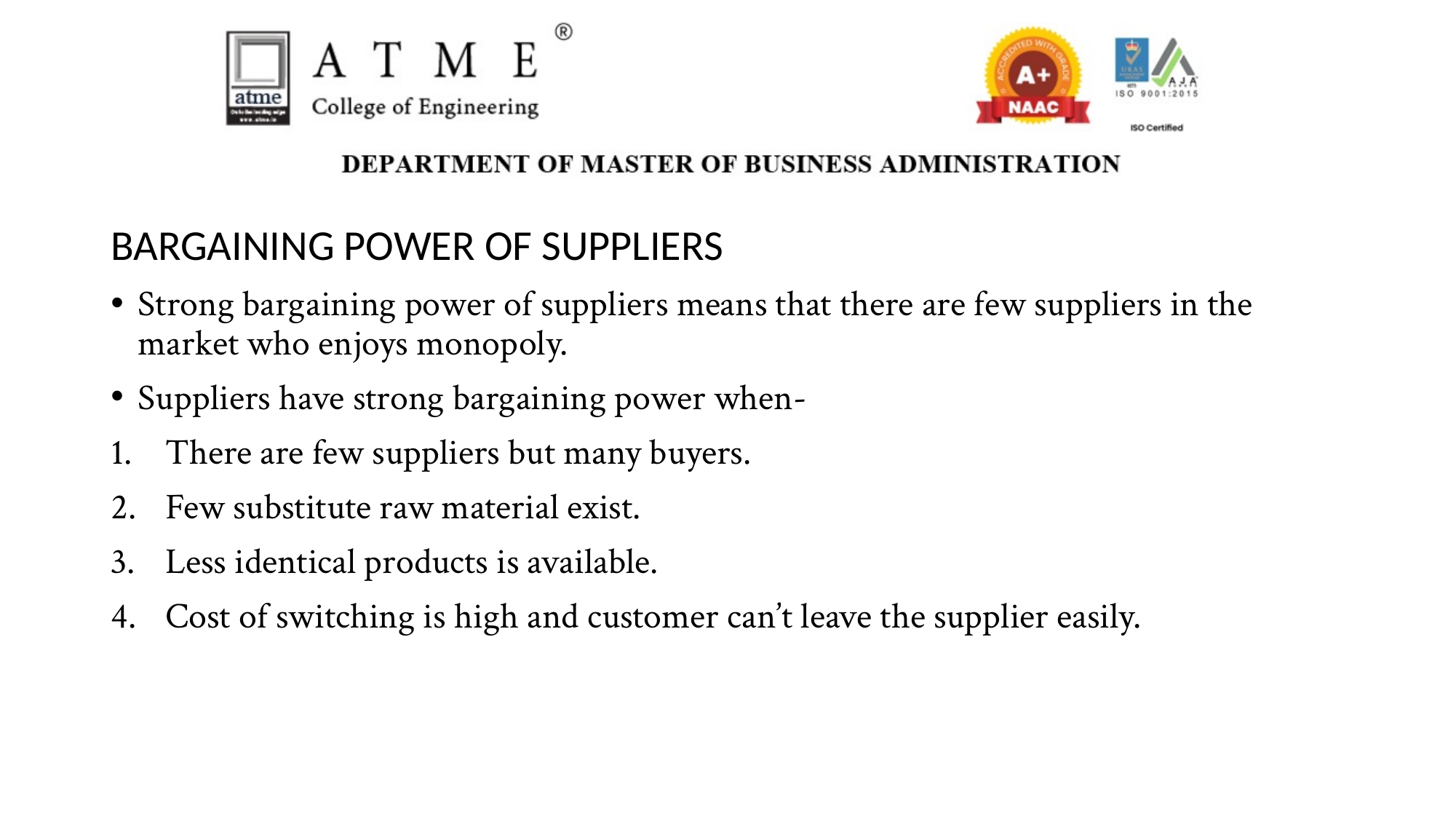

BARGAINING POWER OF SUPPLIERS
Strong bargaining power of suppliers means that there are few suppliers in the market who enjoys monopoly.
Suppliers have strong bargaining power when-
There are few suppliers but many buyers.
Few substitute raw material exist.
Less identical products is available.
Cost of switching is high and customer can’t leave the supplier easily.